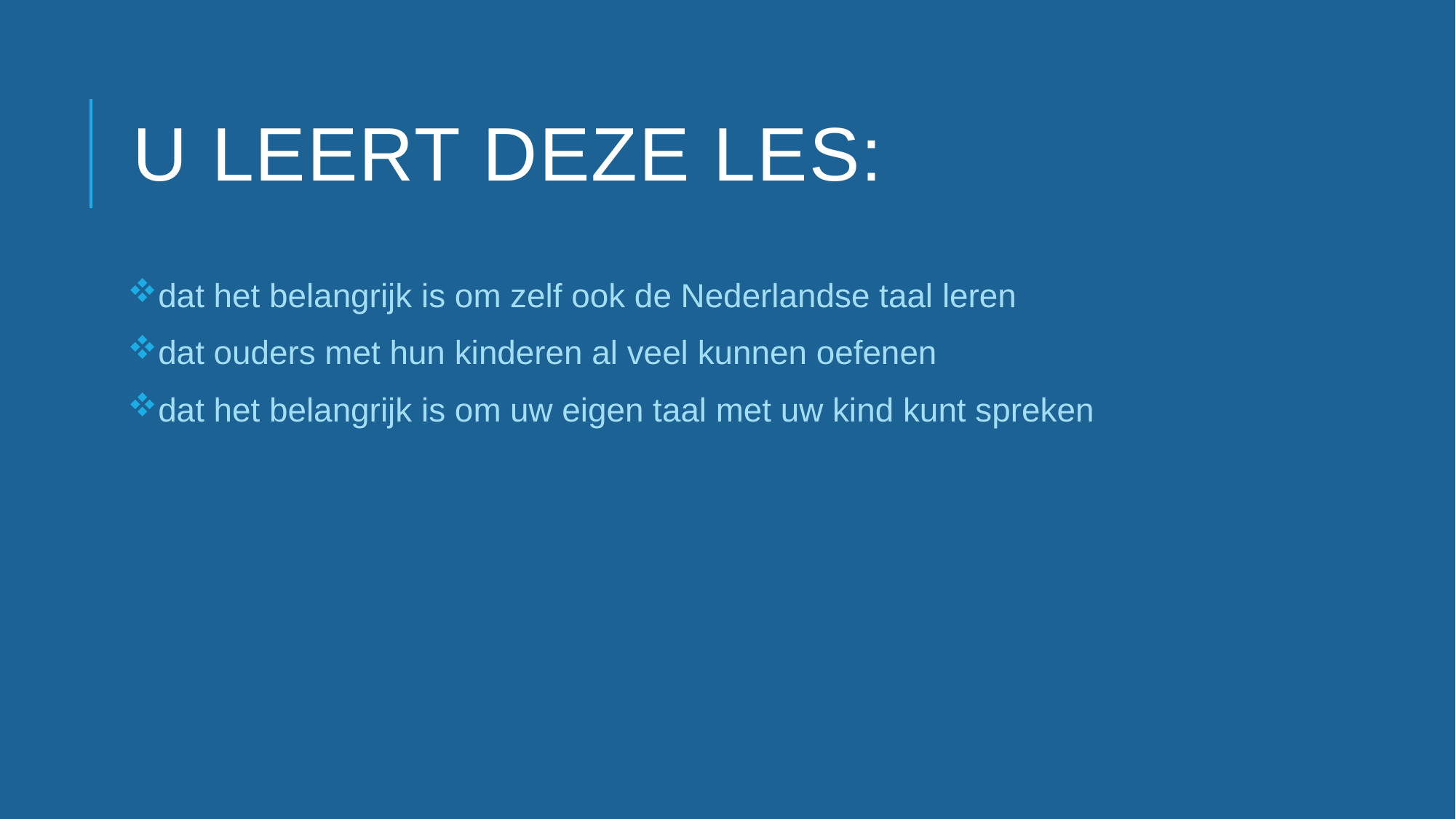

# U leert deze les:
dat het belangrijk is om zelf ook de Nederlandse taal leren
dat ouders met hun kinderen al veel kunnen oefenen
dat het belangrijk is om uw eigen taal met uw kind kunt spreken